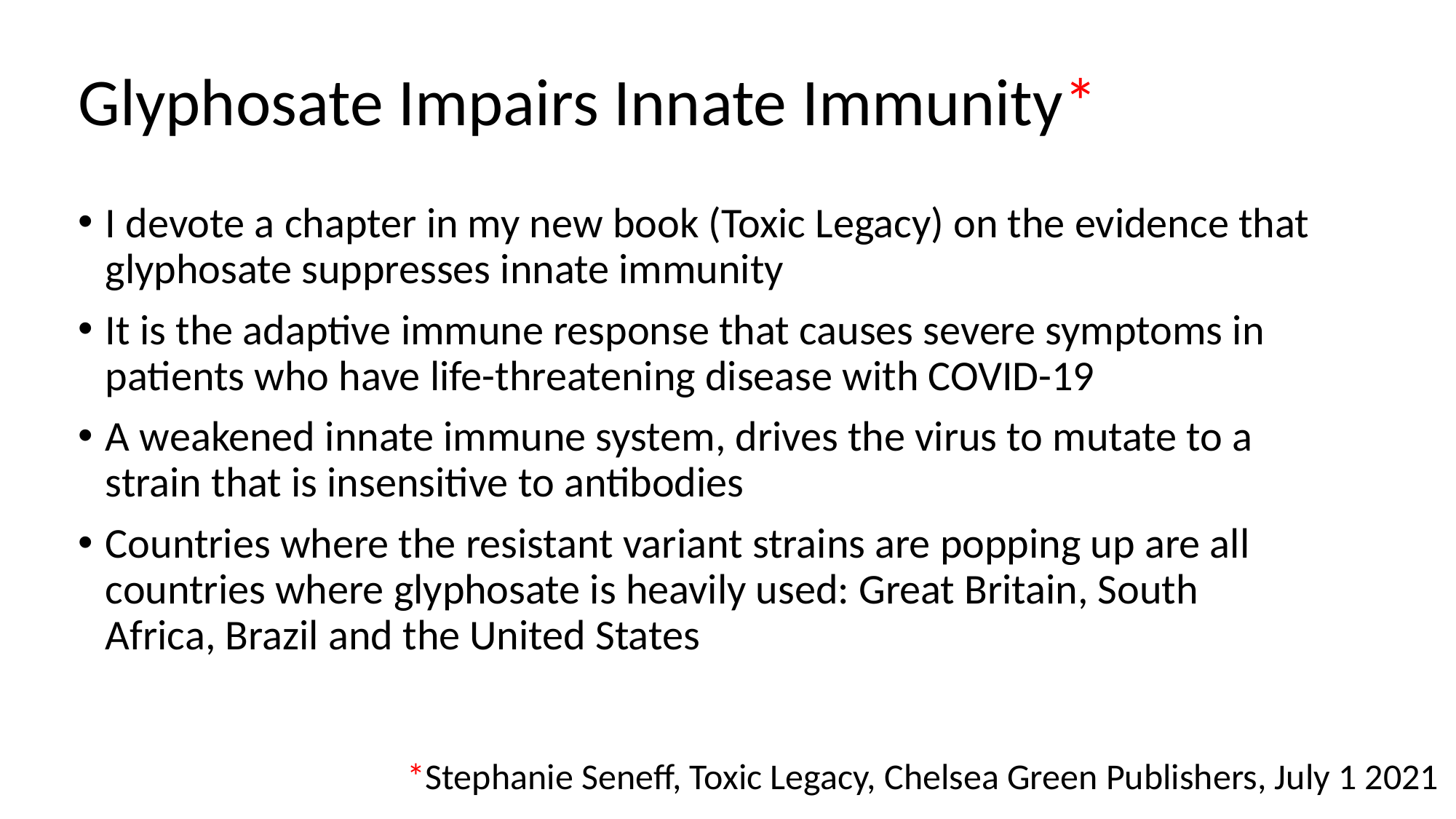

# Glyphosate Impairs Innate Immunity*
I devote a chapter in my new book (Toxic Legacy) on the evidence that glyphosate suppresses innate immunity
It is the adaptive immune response that causes severe symptoms in patients who have life-threatening disease with COVID-19
A weakened innate immune system, drives the virus to mutate to a strain that is insensitive to antibodies
Countries where the resistant variant strains are popping up are all countries where glyphosate is heavily used: Great Britain, South Africa, Brazil and the United States
*Stephanie Seneff, Toxic Legacy, Chelsea Green Publishers, July 1 2021